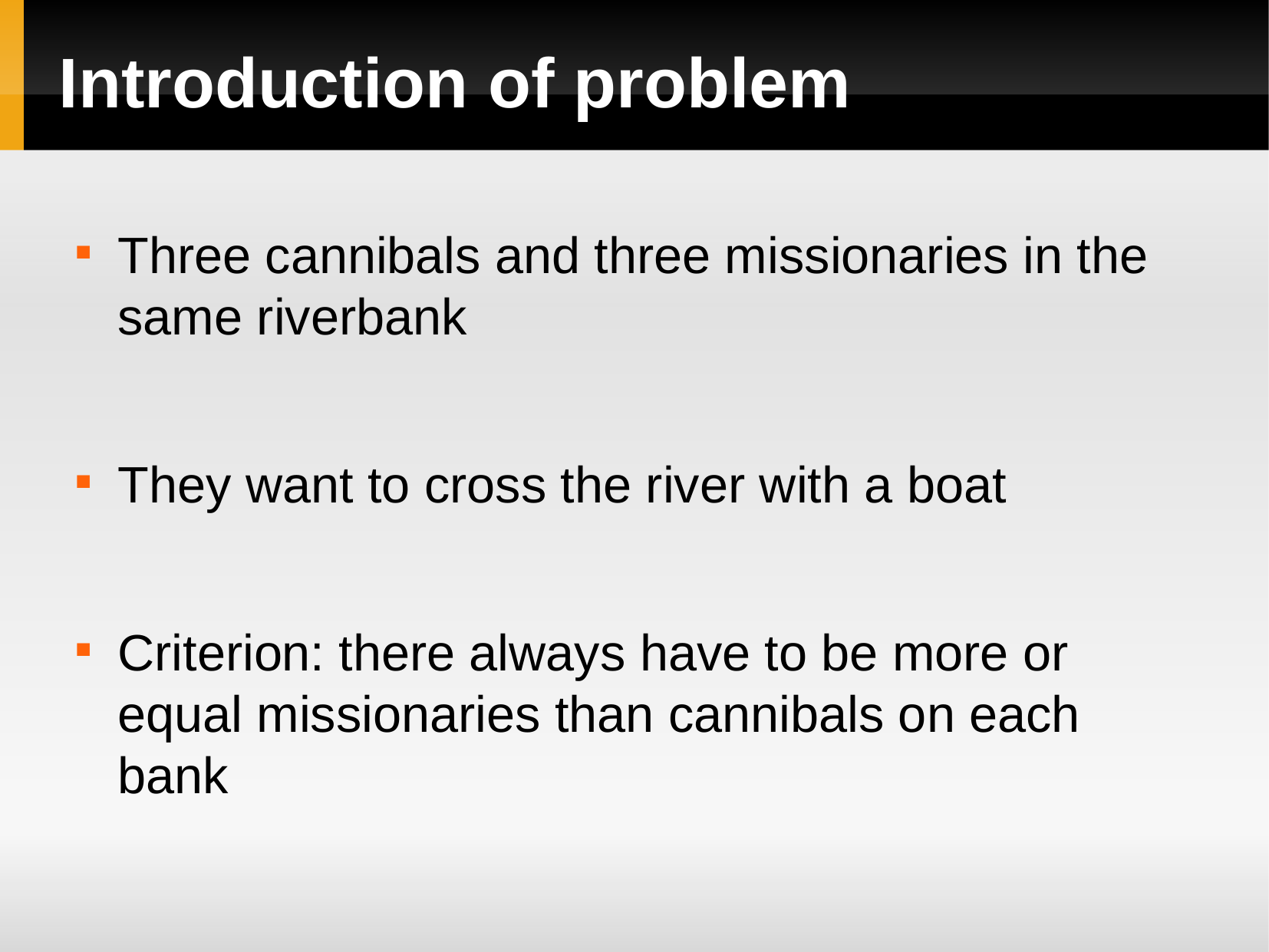

Introduction of problem
Three cannibals and three missionaries in the same riverbank

They want to cross the river with a boat

Criterion: there always have to be more or equal missionaries than cannibals on each bank